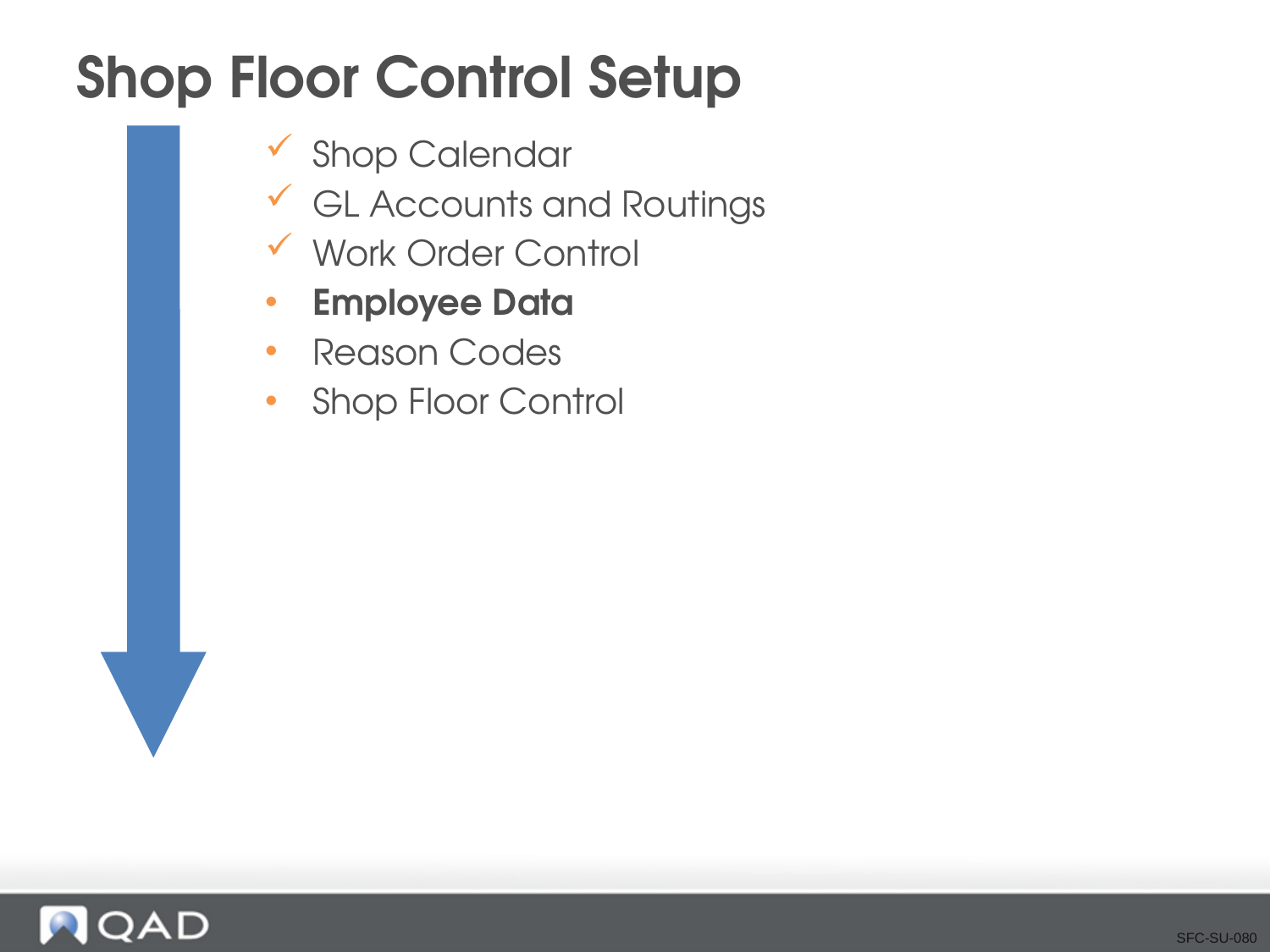

# Shop Floor Control Setup

Shop Calendar
GL Accounts and Routings
Work Order Control
Employee Data
Reason Codes
Shop Floor Control
SFC-SU-080